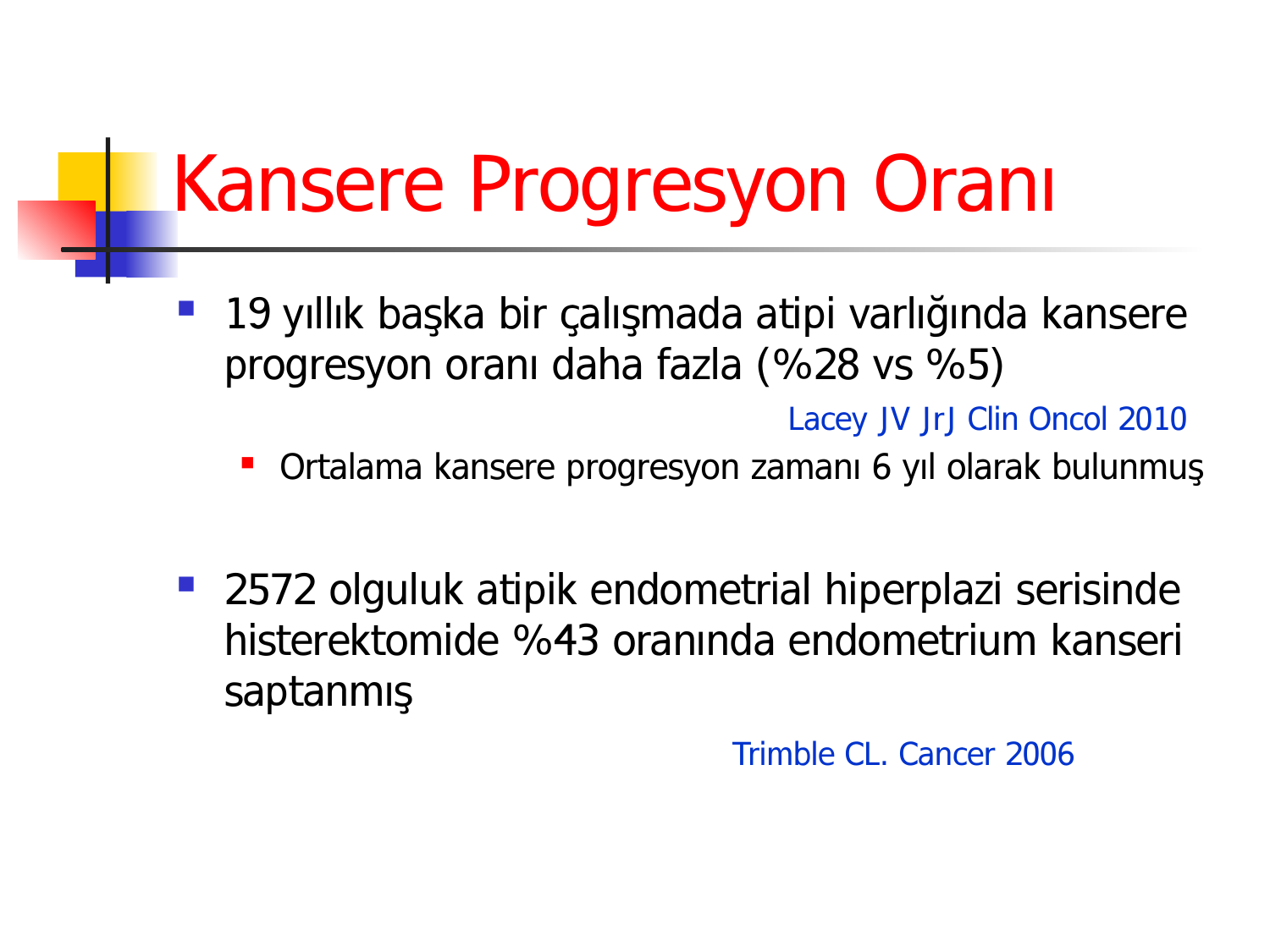

# Kansere Progresyon Oranı
19 yıllık başka bir çalışmada atipi varlığında kansere progresyon oranı daha fazla (%28 vs %5)
					Lacey JV JrJ Clin Oncol 2010
Ortalama kansere progresyon zamanı 6 yıl olarak bulunmuş

2572 olguluk atipik endometrial hiperplazi serisinde histerektomide %43 oranında endometrium kanseri saptanmış
					Trimble CL. Cancer 2006